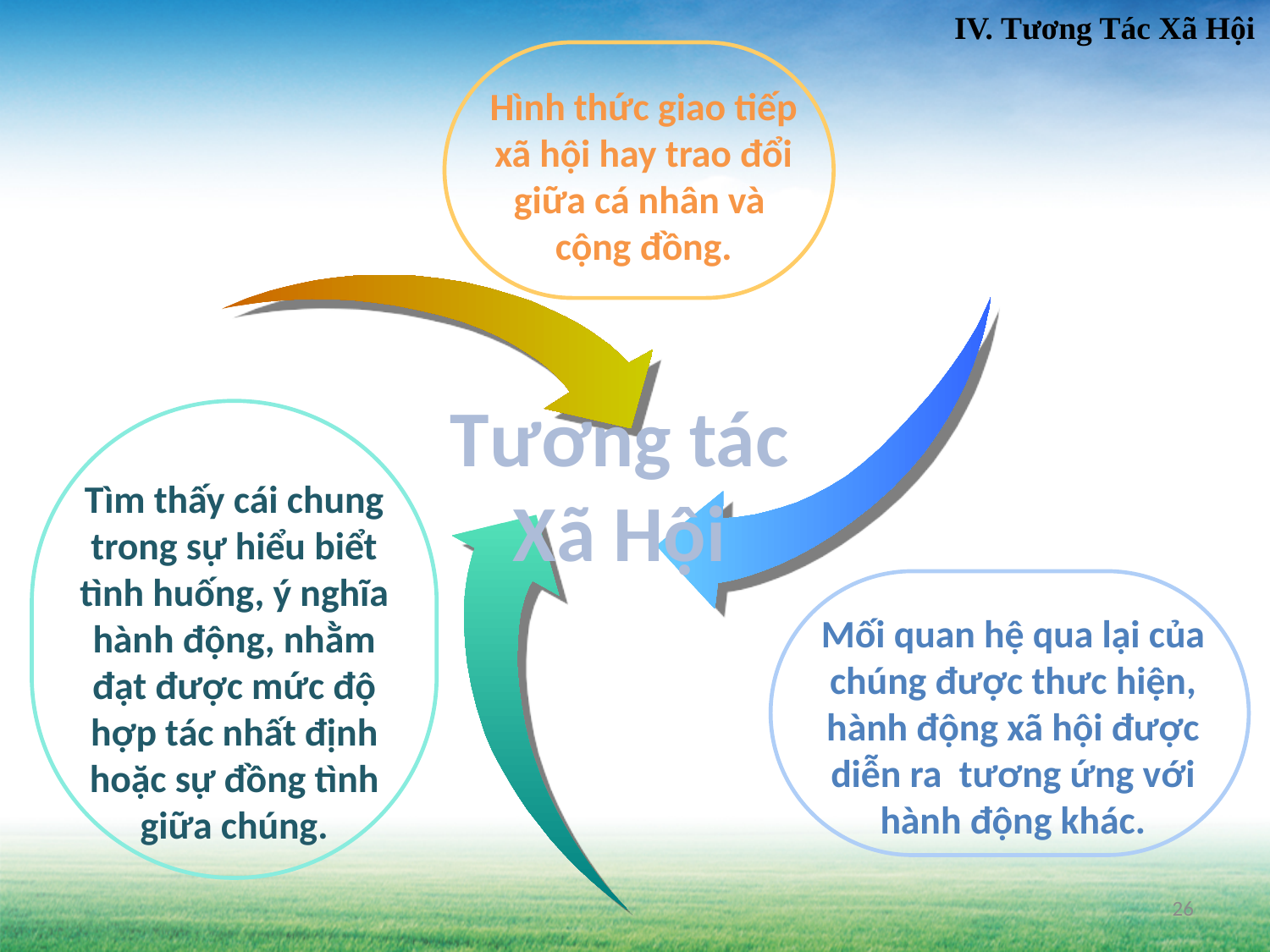

IV. Tương Tác Xã Hội

Hình thức giao tiếp xã hội hay trao đổi giữa cá nhân và  cộng đồng.

Tương tác
Xã Hội

Tìm thấy cái chung trong sự hiểu biểt tình huống, ý nghĩa hành động, nhằm đạt được mức độ hợp tác nhất định hoặc sự đồng tình giữa chúng.

Mối quan hệ qua lại của chúng được thưc hiện, hành động xã hội được diễn ra  tương ứng với hành động khác.
26